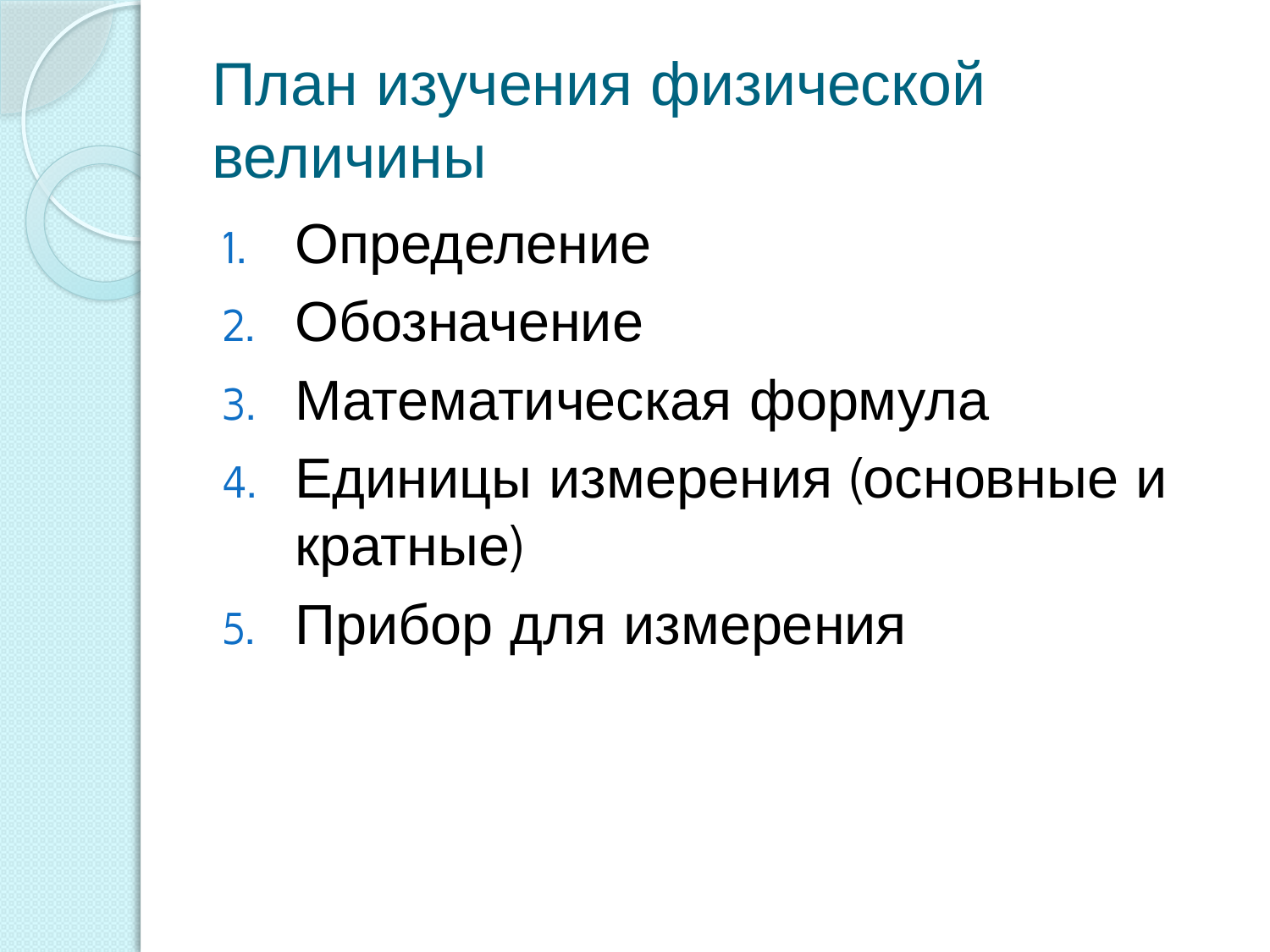

# План изучения физической величины
Определение
Обозначение
Математическая формула
Единицы измерения (основные и кратные)
Прибор для измерения